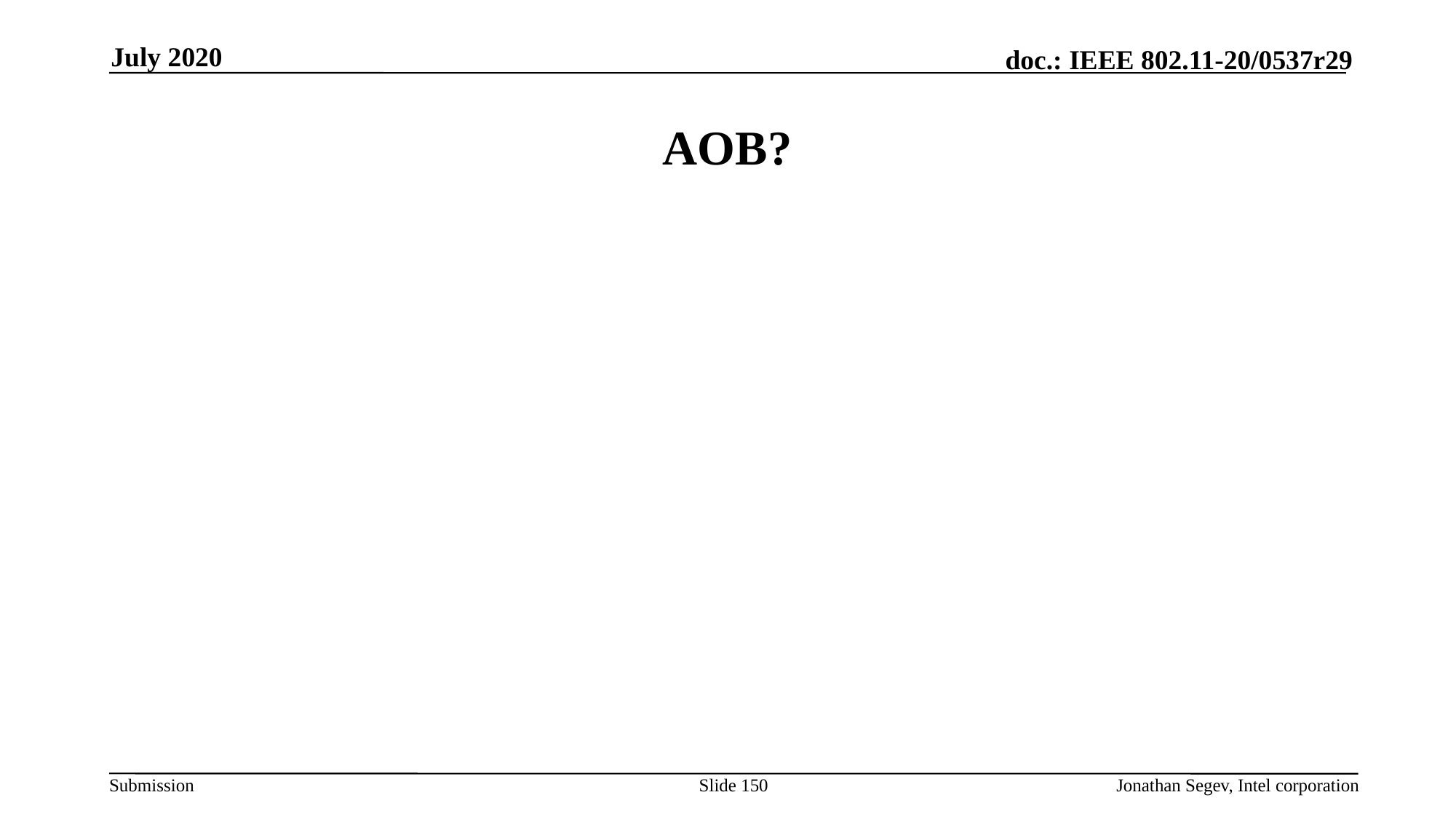

July 2020
# AOB?

Slide 150
Jonathan Segev, Intel corporation